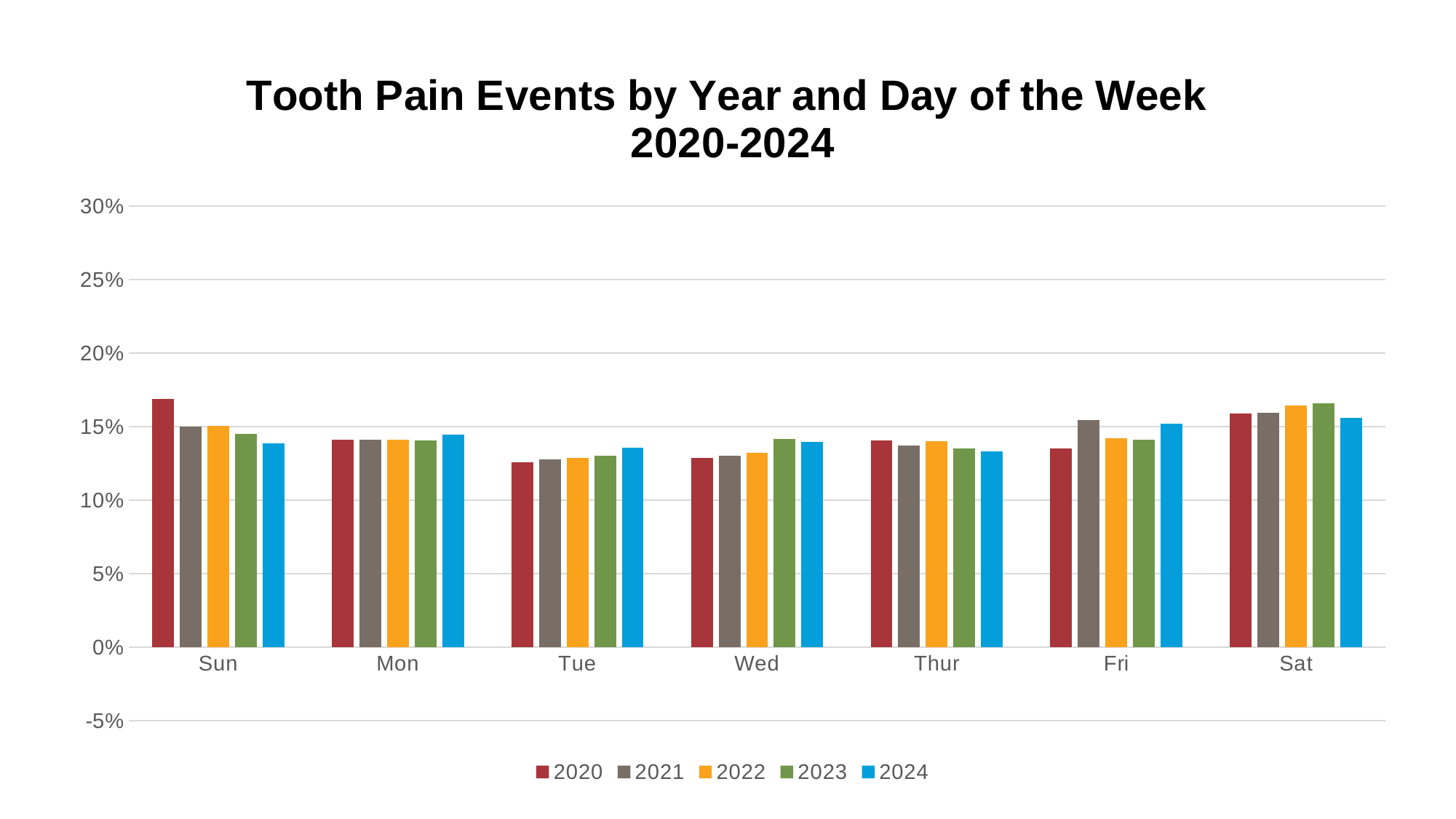

### Chart: Tooth Pain Events by Year and Day of the Week
2020-2024

| Category | 2020 | 2021 | 2022 | 2023 | 2024 |
|---|---|---|---|---|---|
| Sun | 0.16914285714285715 | 0.14996520528879612 | 0.15071090047393365 | 0.14500941619585686 | 0.13870625662778366 |
| Mon | 0.14133333333333334 | 0.1409185803757829 | 0.14123222748815165 | 0.14043583535108958 | 0.14443266171792152 |
| Tue | 0.12571428571428572 | 0.127696590118302 | 0.12890995260663507 | 0.13048157115953726 | 0.13552492046659598 |
| Wed | 0.12876190476190477 | 0.1301322199025748 | 0.1320695102685624 | 0.14178100618778586 | 0.13976670201484623 |
| Thur | 0.14057142857142857 | 0.1370911621433542 | 0.14028436018957346 | 0.13505515200430454 | 0.13340402969247084 |
| Fri | 0.13523809523809524 | 0.1544885177453027 | 0.14218009478672985 | 0.14124293785310735 | 0.15227995758218452 |
| Sat | 0.15923809523809523 | 0.15970772442588727 | 0.1646129541864139 | 0.16599408124831855 | 0.15588547189819724 |